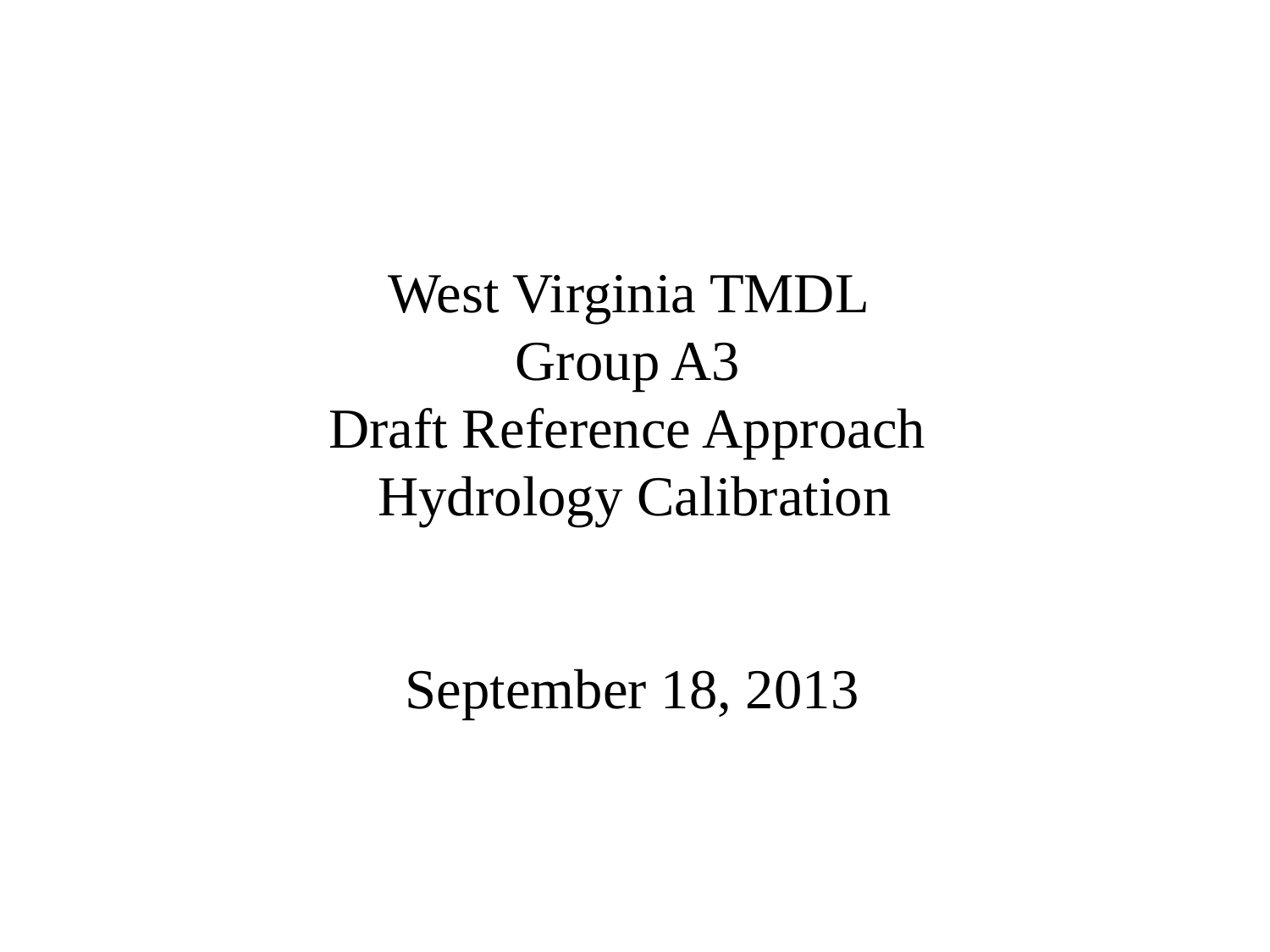

West Virginia TMDL
Group A3
Draft Reference Approach
Hydrology Calibration
September 18, 2013